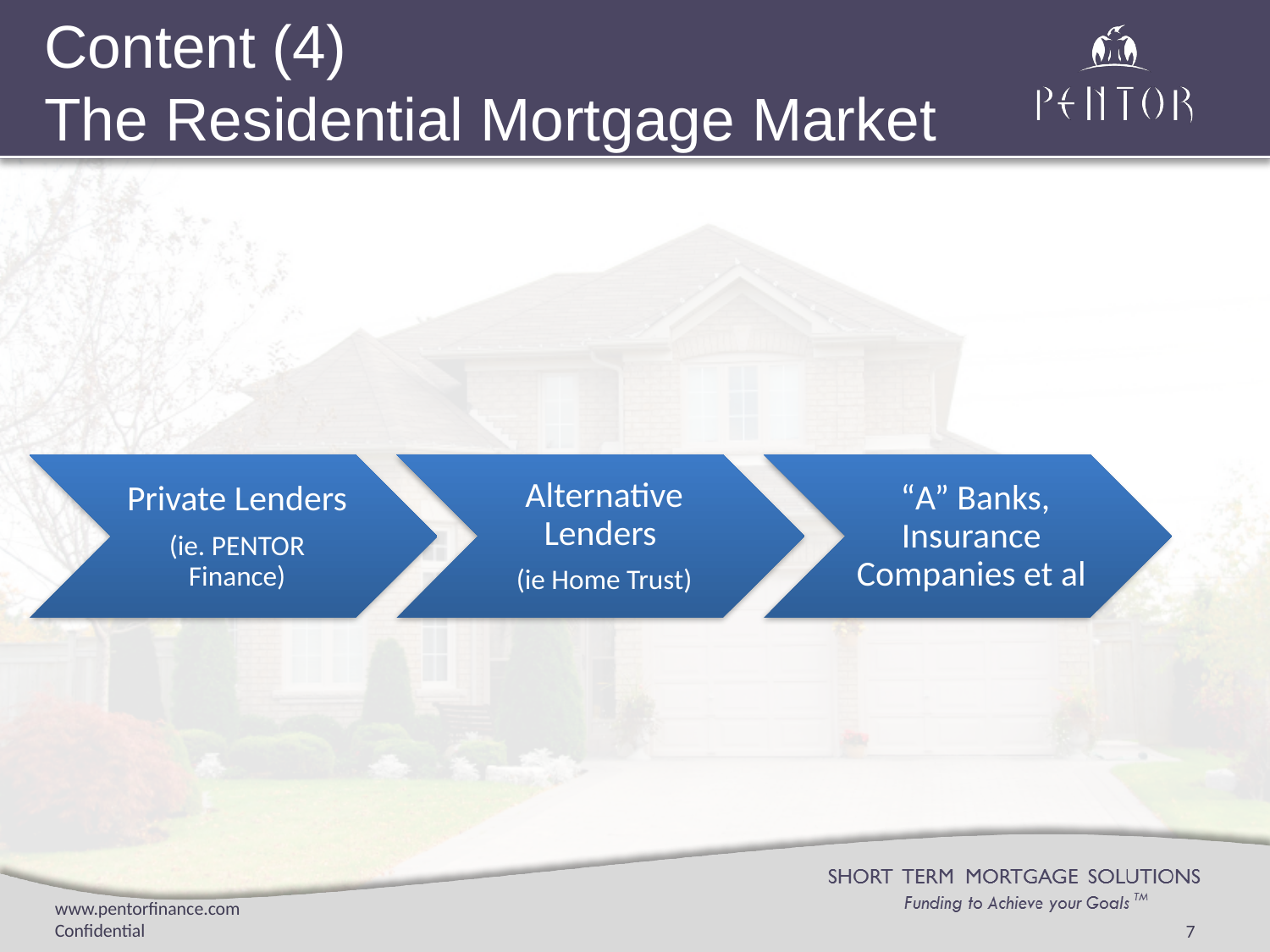

# Content (4) The Residential Mortgage Market
Private Lenders
(ie. PENTOR Finance)
Alternative Lenders
(ie Home Trust)
 “A” Banks, Insurance Companies et al
7